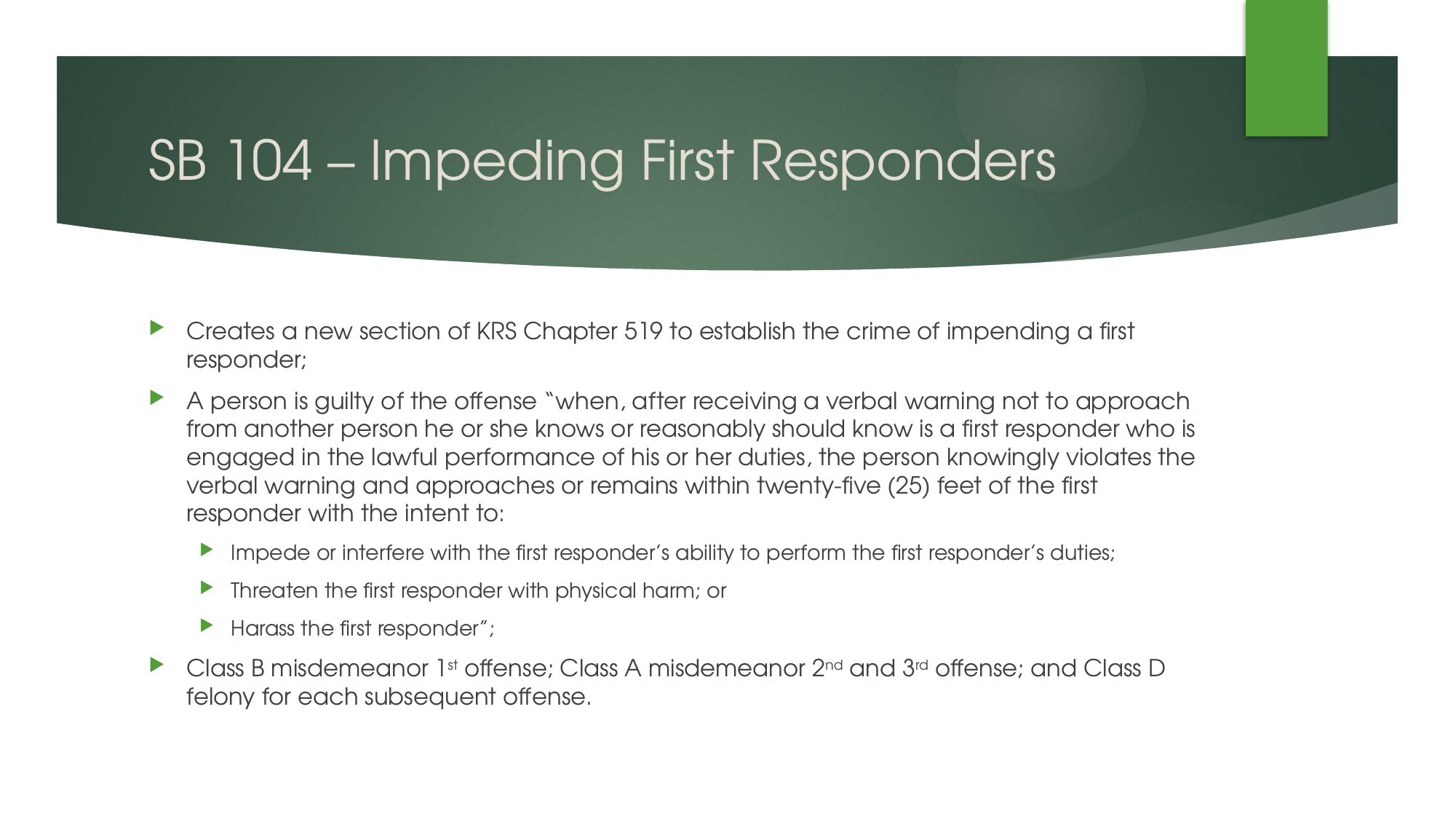

# SB 104 – Impeding First Responders
Creates a new section of KRS Chapter 519 to establish the crime of impending a first responder;
A person is guilty of the offense “when, after receiving a verbal warning not to approach from another person he or she knows or reasonably should know is a first responder who is engaged in the lawful performance of his or her duties, the person knowingly violates the verbal warning and approaches or remains within twenty-five (25) feet of the first responder with the intent to:
Impede or interfere with the first responder’s ability to perform the first responder’s duties;
Threaten the first responder with physical harm; or
Harass the first responder”;
Class B misdemeanor 1st offense; Class A misdemeanor 2nd and 3rd offense; and Class D felony for each subsequent offense.